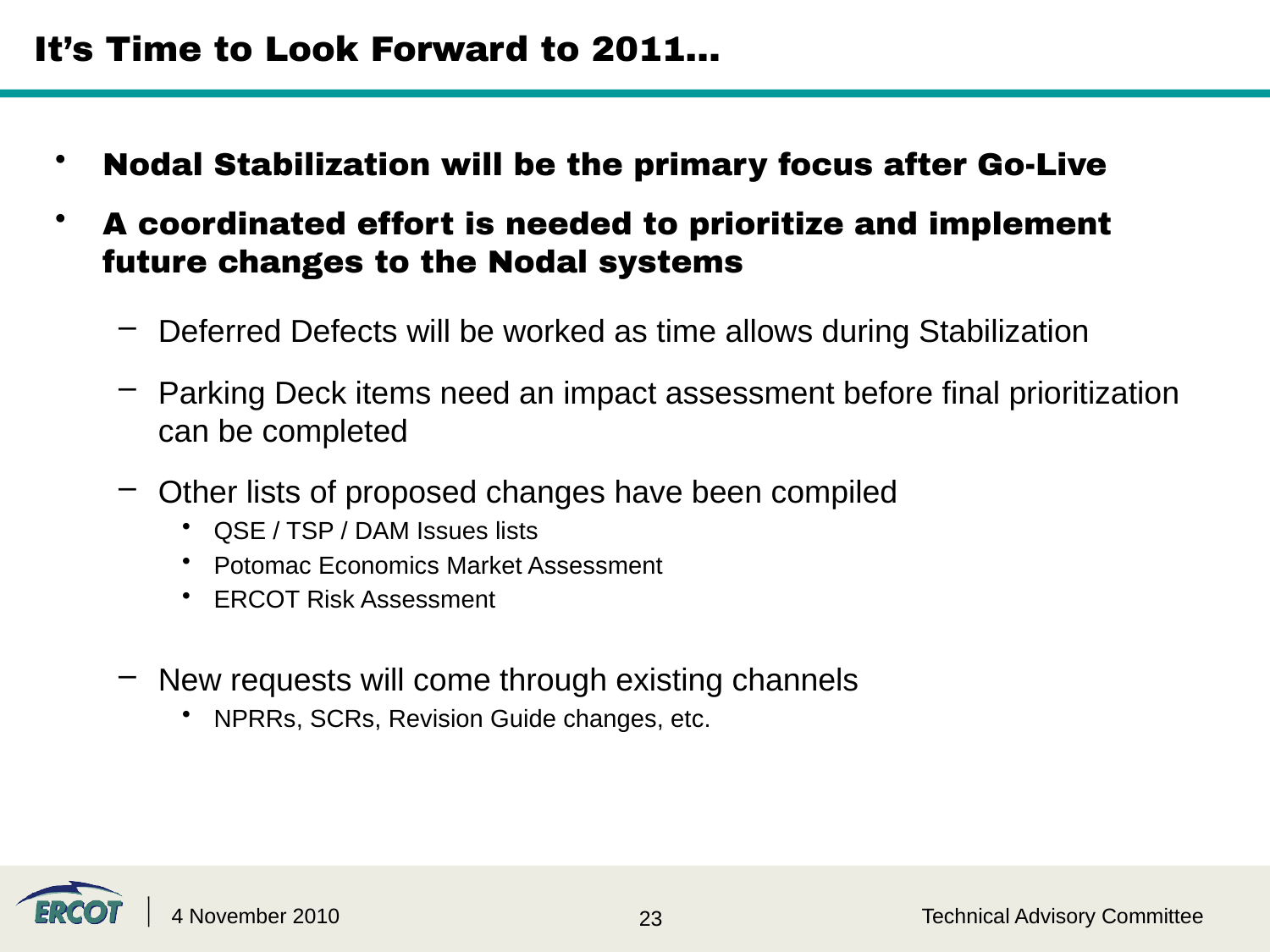

# It’s Time to Look Forward to 2011…
Nodal Stabilization will be the primary focus after Go-Live
A coordinated effort is needed to prioritize and implement future changes to the Nodal systems

Deferred Defects will be worked as time allows during Stabilization

Parking Deck items need an impact assessment before final prioritization can be completed

Other lists of proposed changes have been compiled
QSE / TSP / DAM Issues lists
Potomac Economics Market Assessment
ERCOT Risk Assessment

New requests will come through existing channels
NPRRs, SCRs, Revision Guide changes, etc.
4 November 2010
Technical Advisory Committee